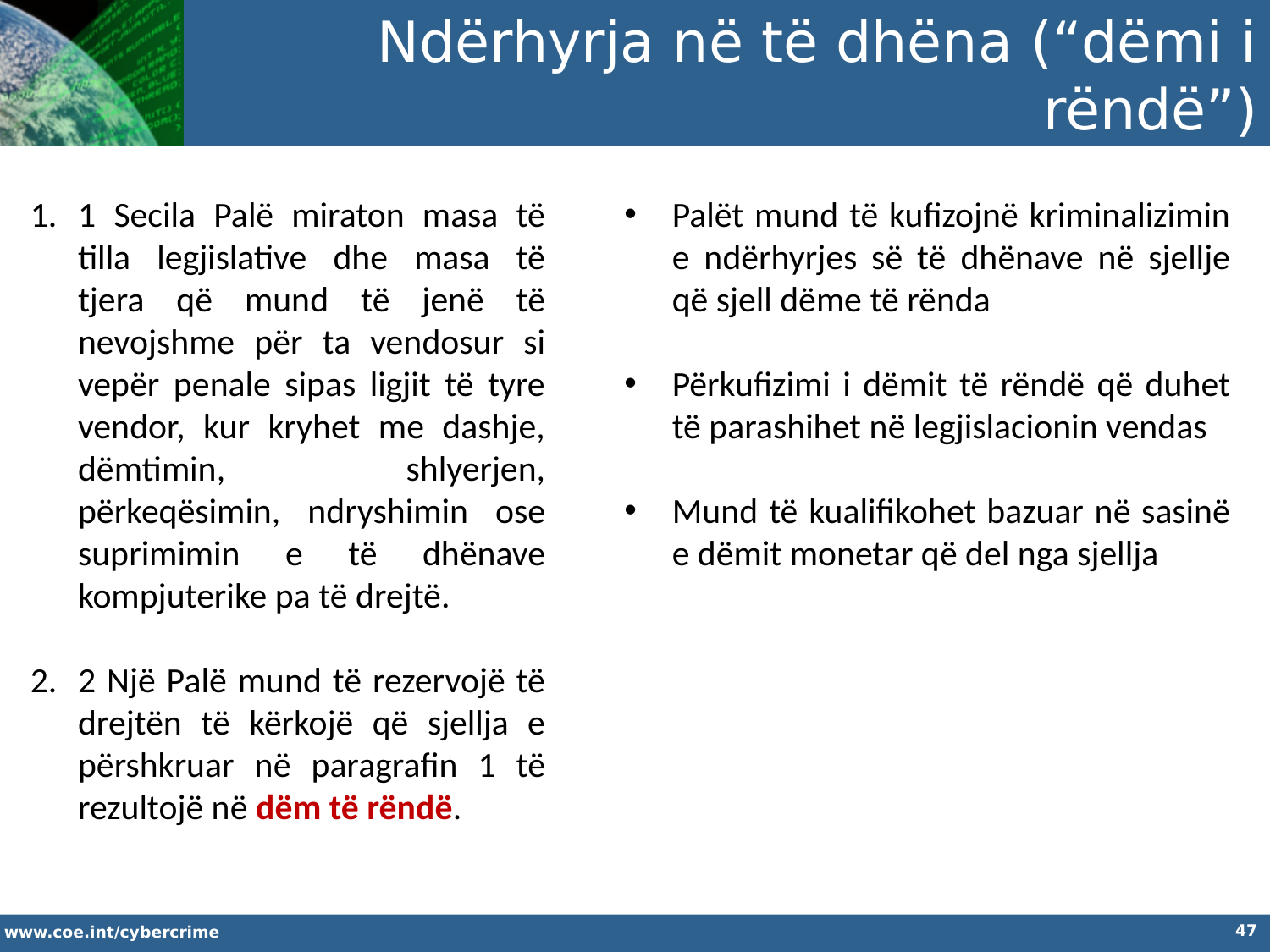

Ndërhyrja në të dhëna (“dëmi i rëndë”)
1 Secila Palë miraton masa të tilla legjislative dhe masa të tjera që mund të jenë të nevojshme për ta vendosur si vepër penale sipas ligjit të tyre vendor, kur kryhet me dashje, dëmtimin, shlyerjen, përkeqësimin, ndryshimin ose suprimimin e të dhënave kompjuterike pa të drejtë.

2 Një Palë mund të rezervojë të drejtën të kërkojë që sjellja e përshkruar në paragrafin 1 të rezultojë në dëm të rëndë.
Palët mund të kufizojnë kriminalizimin e ndërhyrjes së të dhënave në sjellje që sjell dëme të rënda

Përkufizimi i dëmit të rëndë që duhet të parashihet në legjislacionin vendas

Mund të kualifikohet bazuar në sasinë e dëmit monetar që del nga sjellja